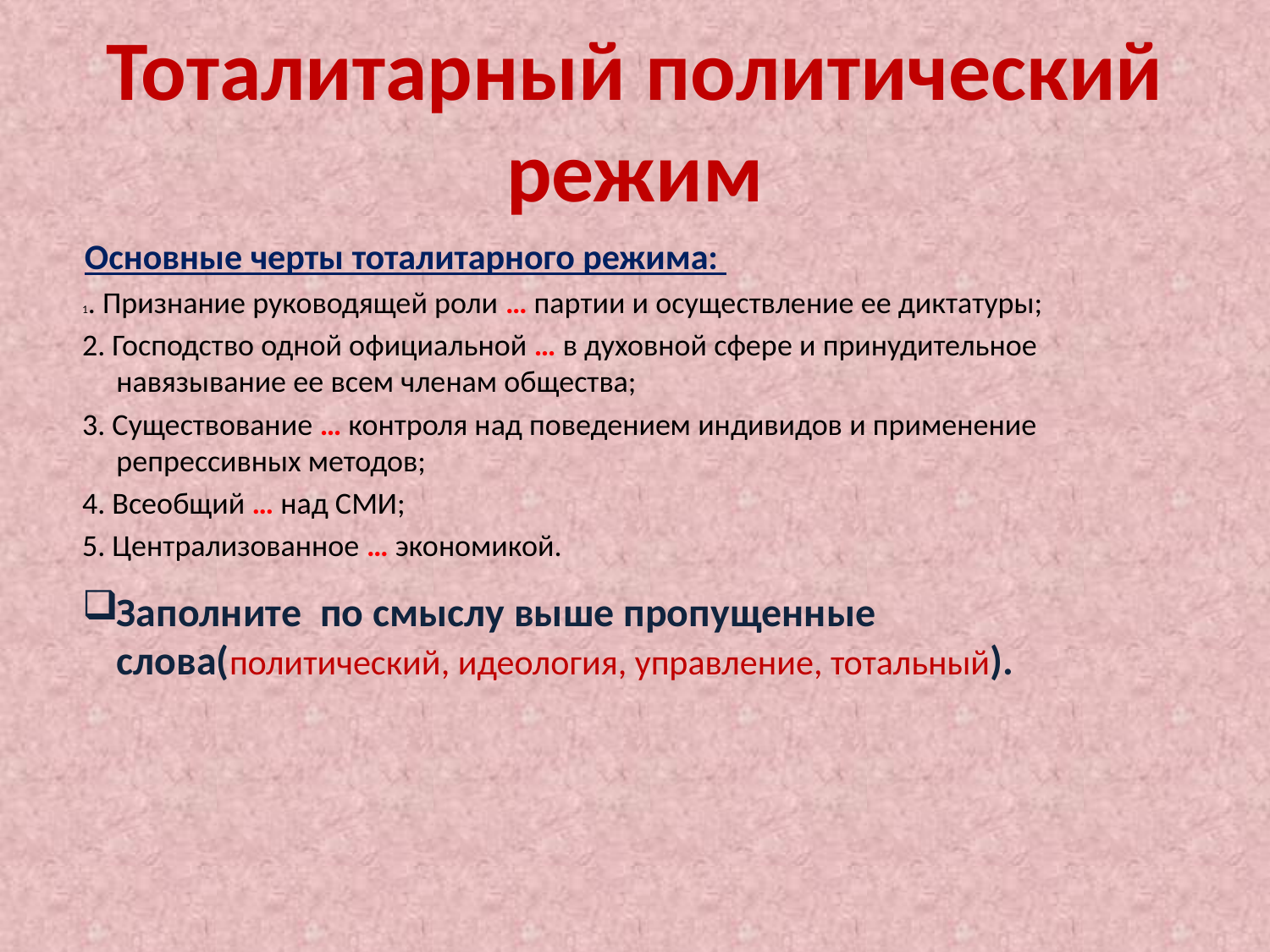

# Тоталитарный политический режим
 Основные черты тоталитарного режима:
1. Признание руководящей роли … партии и осуществление ее диктатуры;
2. Господство одной официальной … в духовной сфере и принудительное навязывание ее всем членам общества;
3. Существование … контроля над поведением индивидов и применение репрессивных методов;
4. Всеобщий … над СМИ;
5. Централизованное … экономикой.

Заполните  по смыслу выше пропущенные слова(политический, идеология, управление, тотальный).